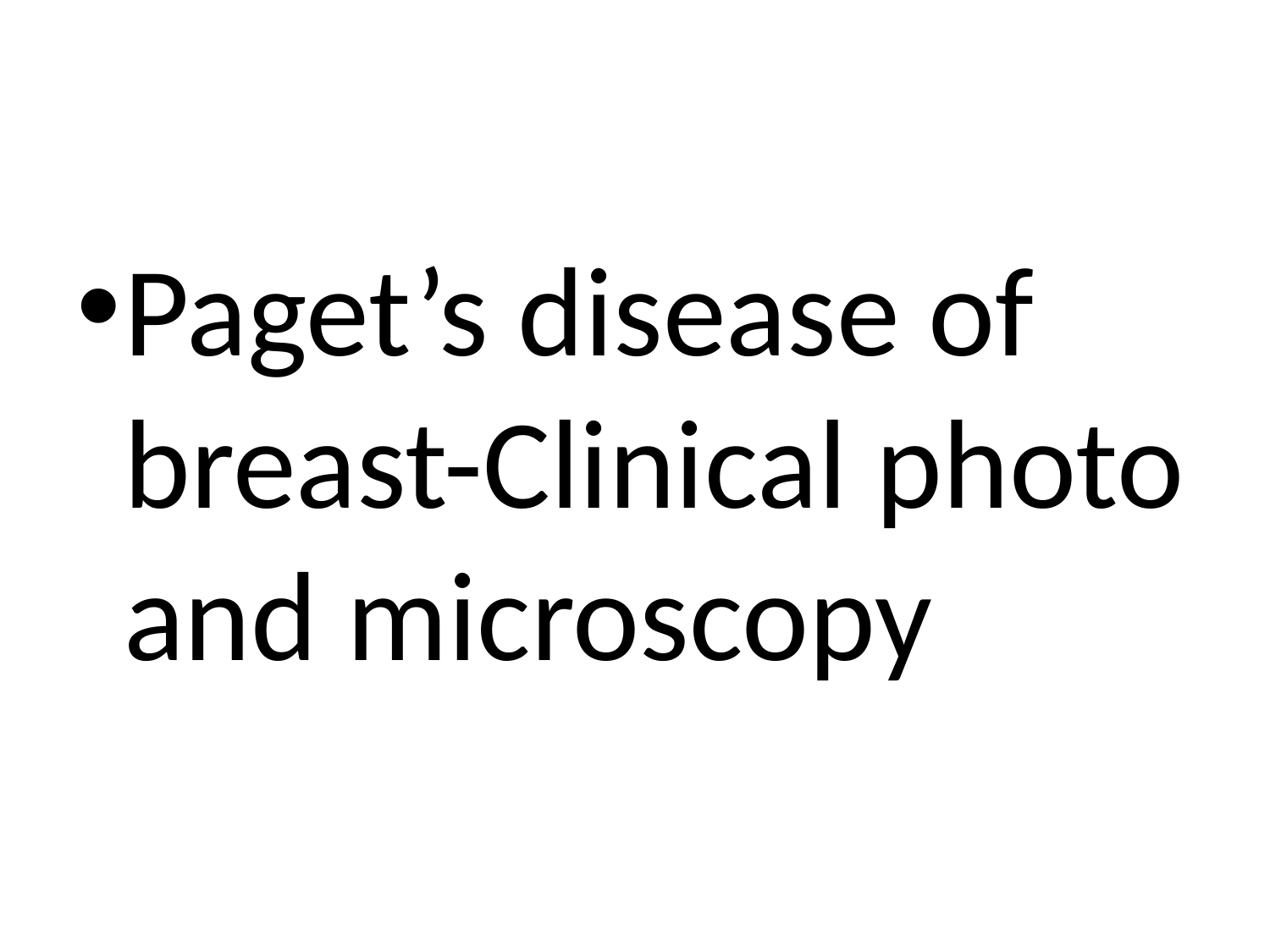

#
Paget’s disease of breast-Clinical photo and microscopy